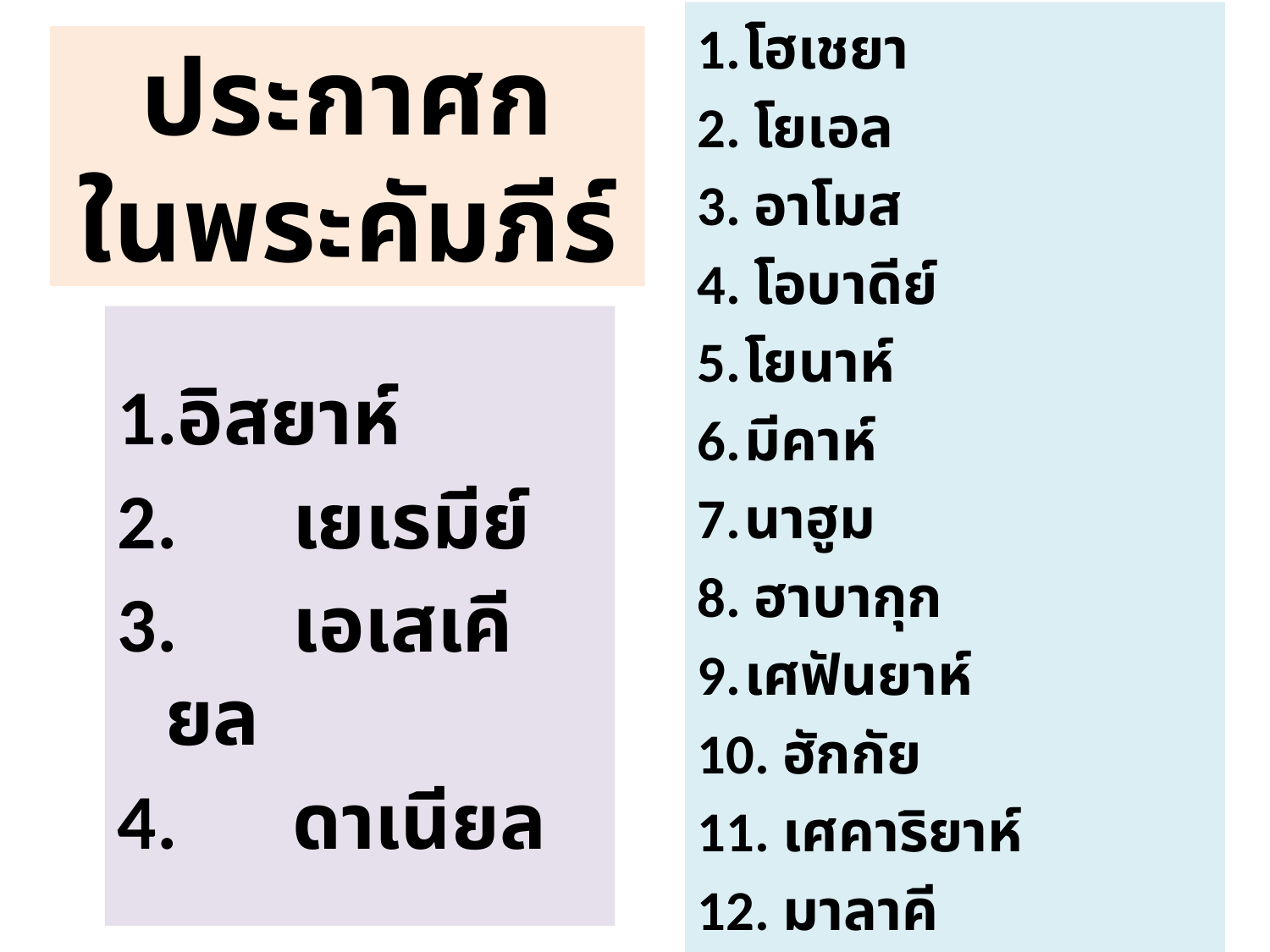

1.	โฮเชยา
2. โยเอล
3. อาโมส
4. โอบาดีย์
5.	โยนาห์
6.	มีคาห์
7.	นาฮูม
8. ฮาบากุก
9.	เศฟันยาห์
10. ฮักกัย
11. เศคาริยาห์
12. มาลาคี
ประกาศก
ในพระคัมภีร์
1.อิสยาห์
2.	เยเรมีย์
3.	เอเสเคียล
4.	ดาเนียล